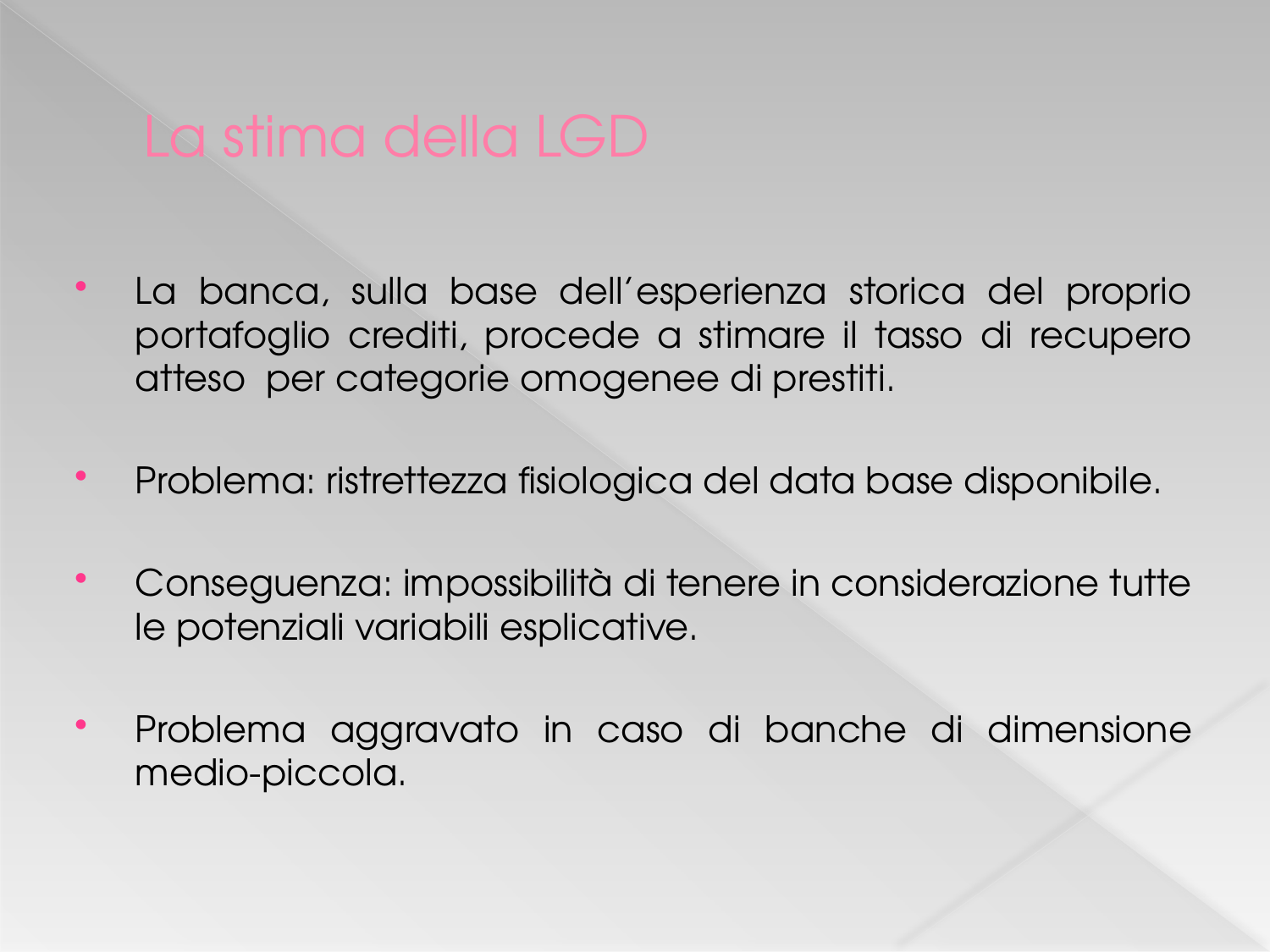

# La stima della LGD
La banca, sulla base dell’esperienza storica del proprio portafoglio crediti, procede a stimare il tasso di recupero atteso  per categorie omogenee di prestiti.

Problema: ristrettezza fisiologica del data base disponibile.

Conseguenza: impossibilità di tenere in considerazione tutte le potenziali variabili esplicative.

Problema aggravato in caso di banche di dimensione medio-piccola.